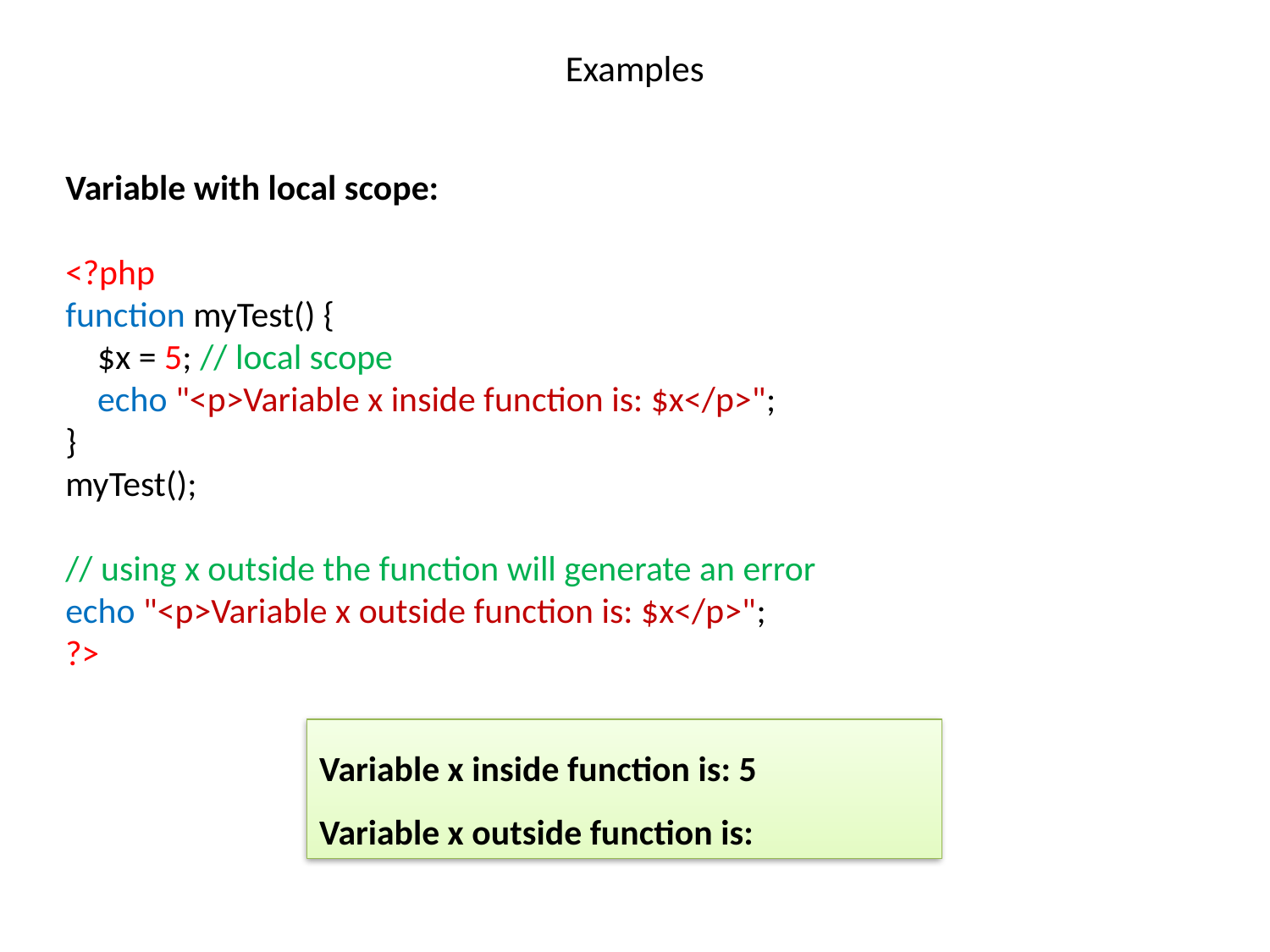

# Examples
Variable with local scope:

<?php
function myTest() {
    $x = 5; // local scope
    echo "<p>Variable x inside function is: $x</p>";
} 
myTest();
// using x outside the function will generate an error
echo "<p>Variable x outside function is: $x</p>";
?>
Variable x inside function is: 5
Variable x outside function is: